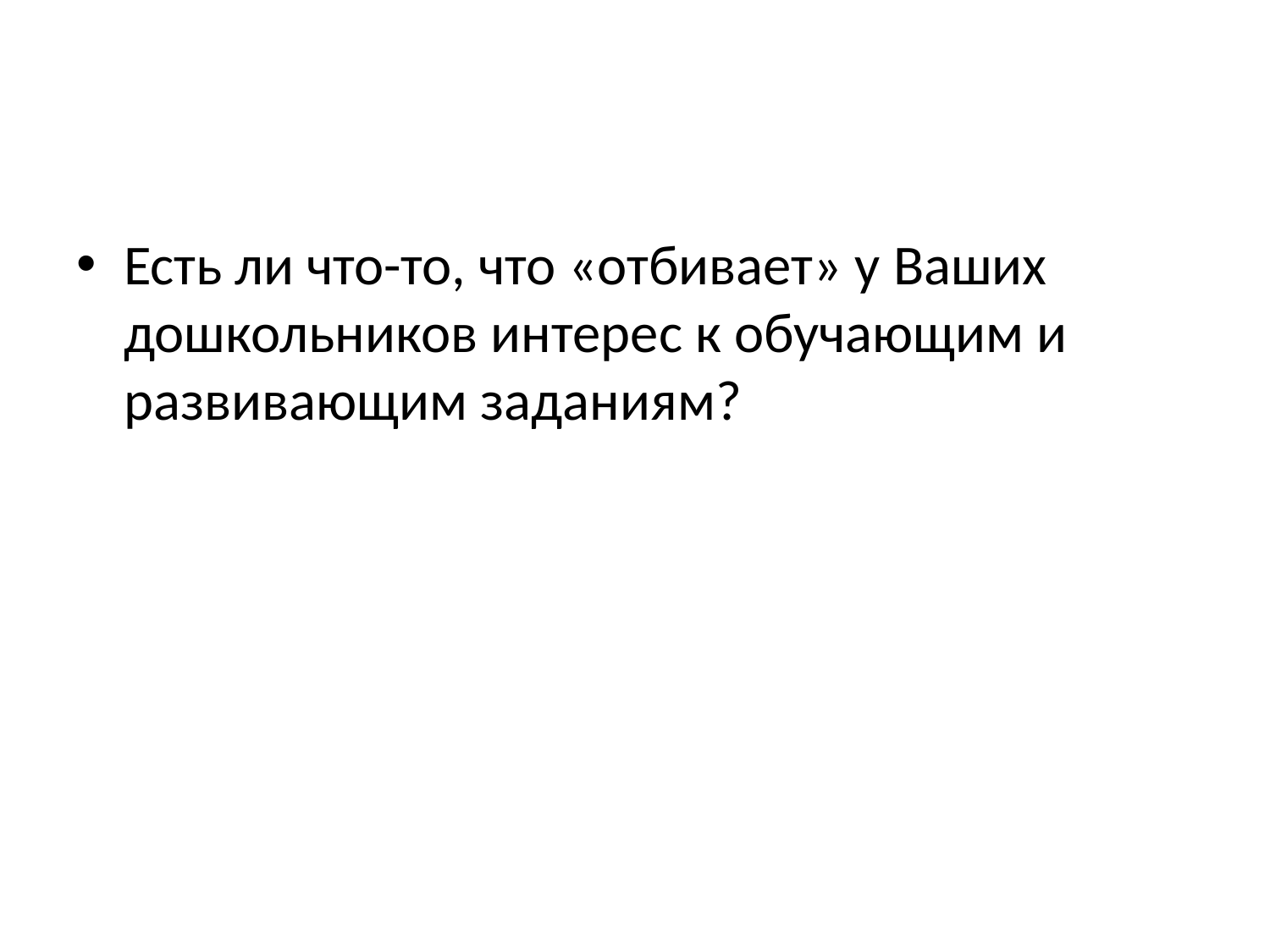

#
Есть ли что-то, что «отбивает» у Ваших дошкольников интерес к обучающим и развивающим заданиям?